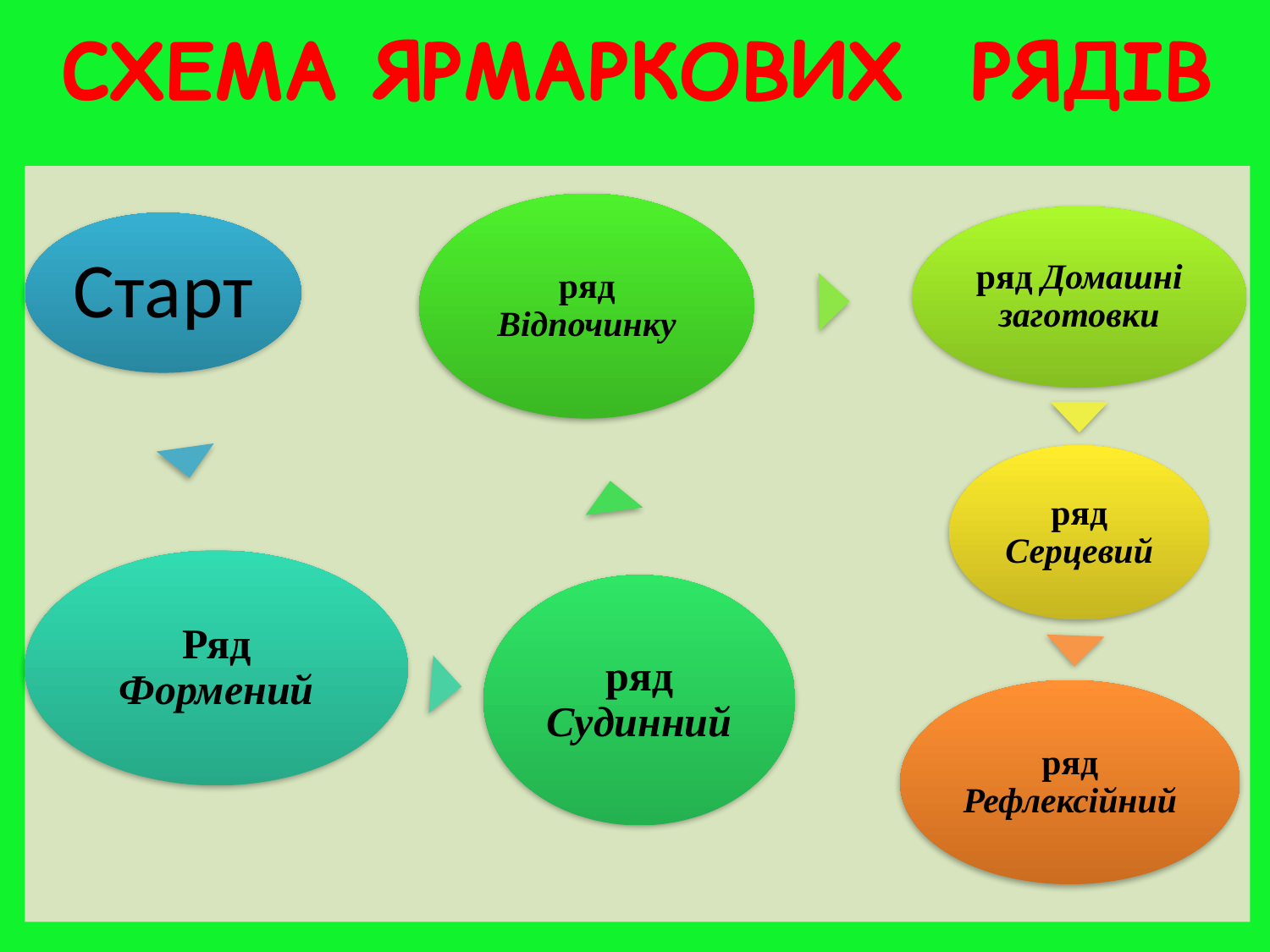

# СХЕМА ЯРМАРКОВИХ  РЯДІВ
Старт
Ряд Формений
ряд Судинний
ряд Відпочинку
ряд Домашні заготовки
ряд Серцевий
ряд Рефлексійний